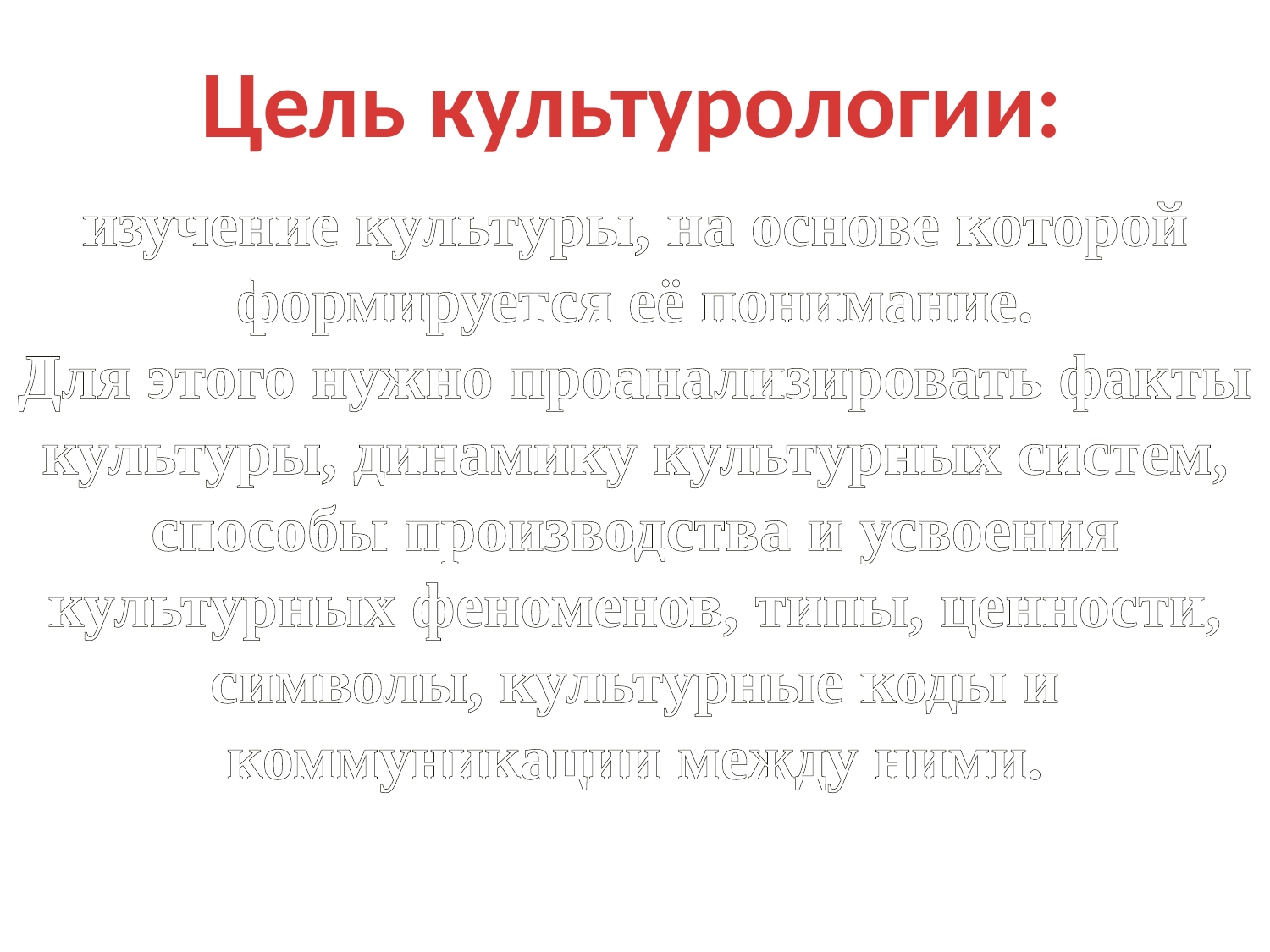

Цель культурологии:
изучение культуры, на основе которой формируется её понимание.
Для этого нужно проанализировать факты культуры, динамику культурных систем, способы производства и усвоения культурных феноменов, типы, ценности, символы, культурные коды и коммуникации между ними.